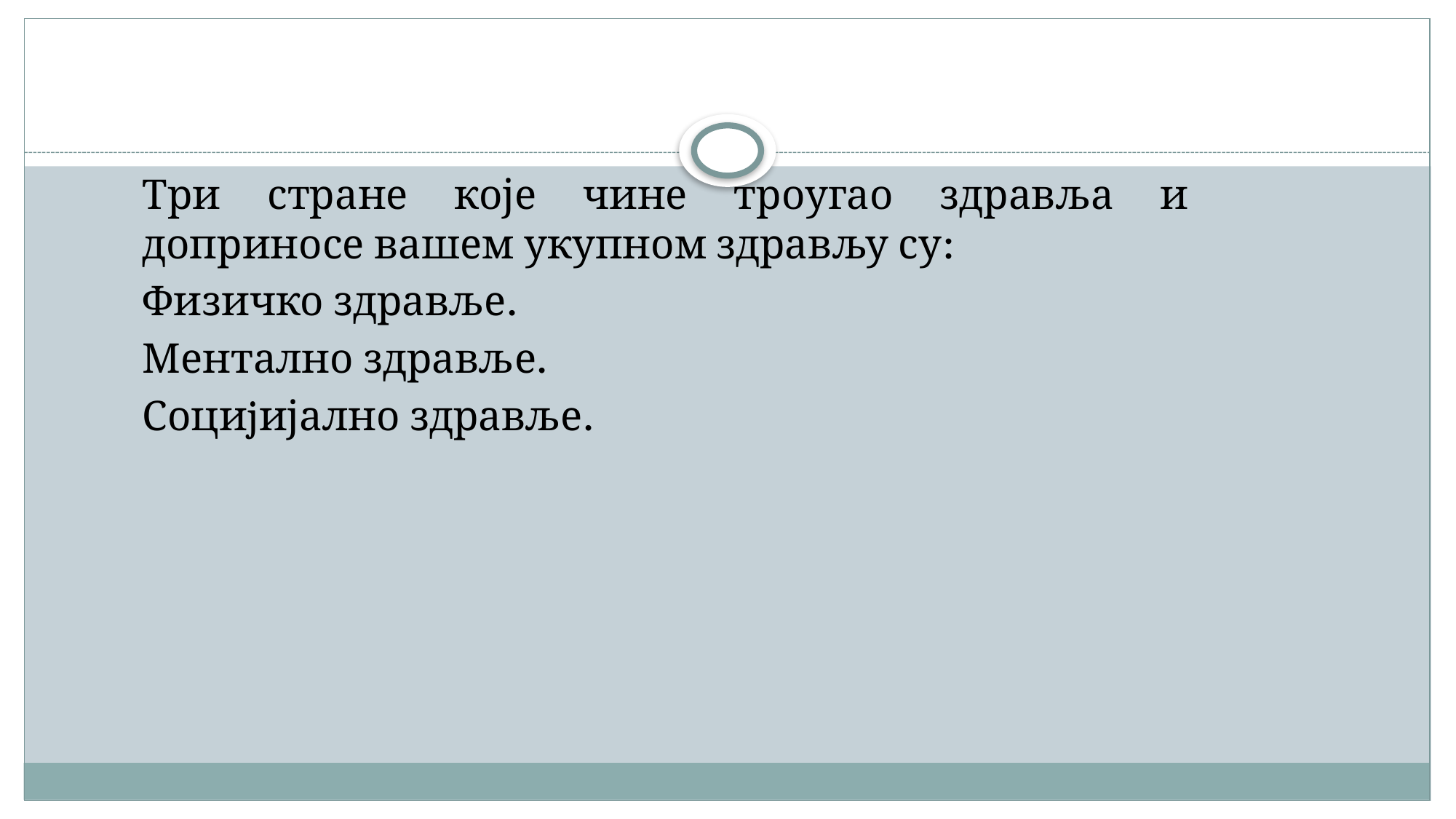

Три стране које чине троугао здравља и доприносе вашем укупном здрављу су:
Физичко здравље.
Ментално здравље.
Социjијално здравље.